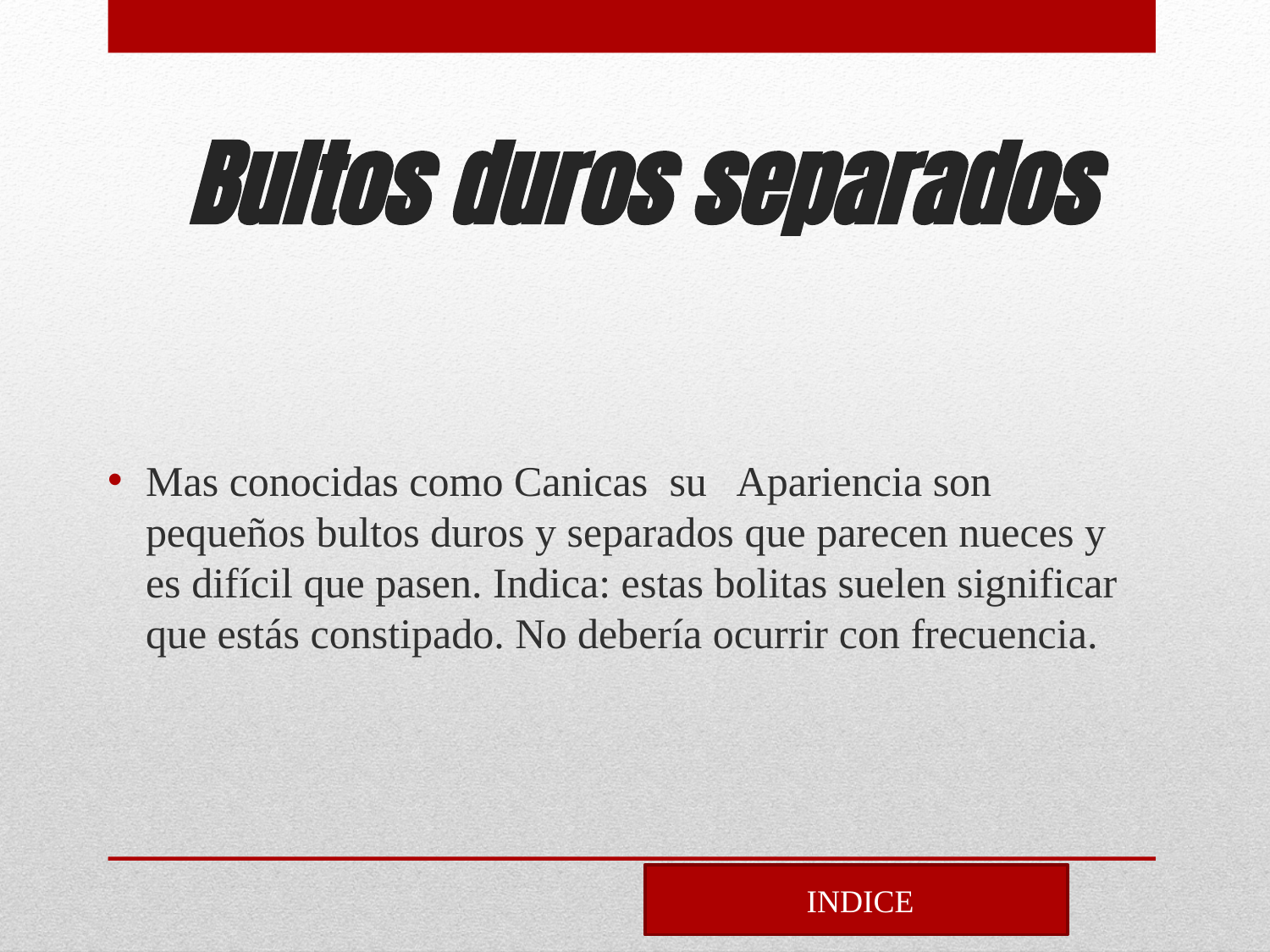

# Bultos duros separados
Mas conocidas como Canicas  su   Apariencia son  pequeños bultos duros y separados que parecen nueces y es difícil que pasen. Indica: estas bolitas suelen significar que estás constipado. No debería ocurrir con frecuencia.
 INDICE